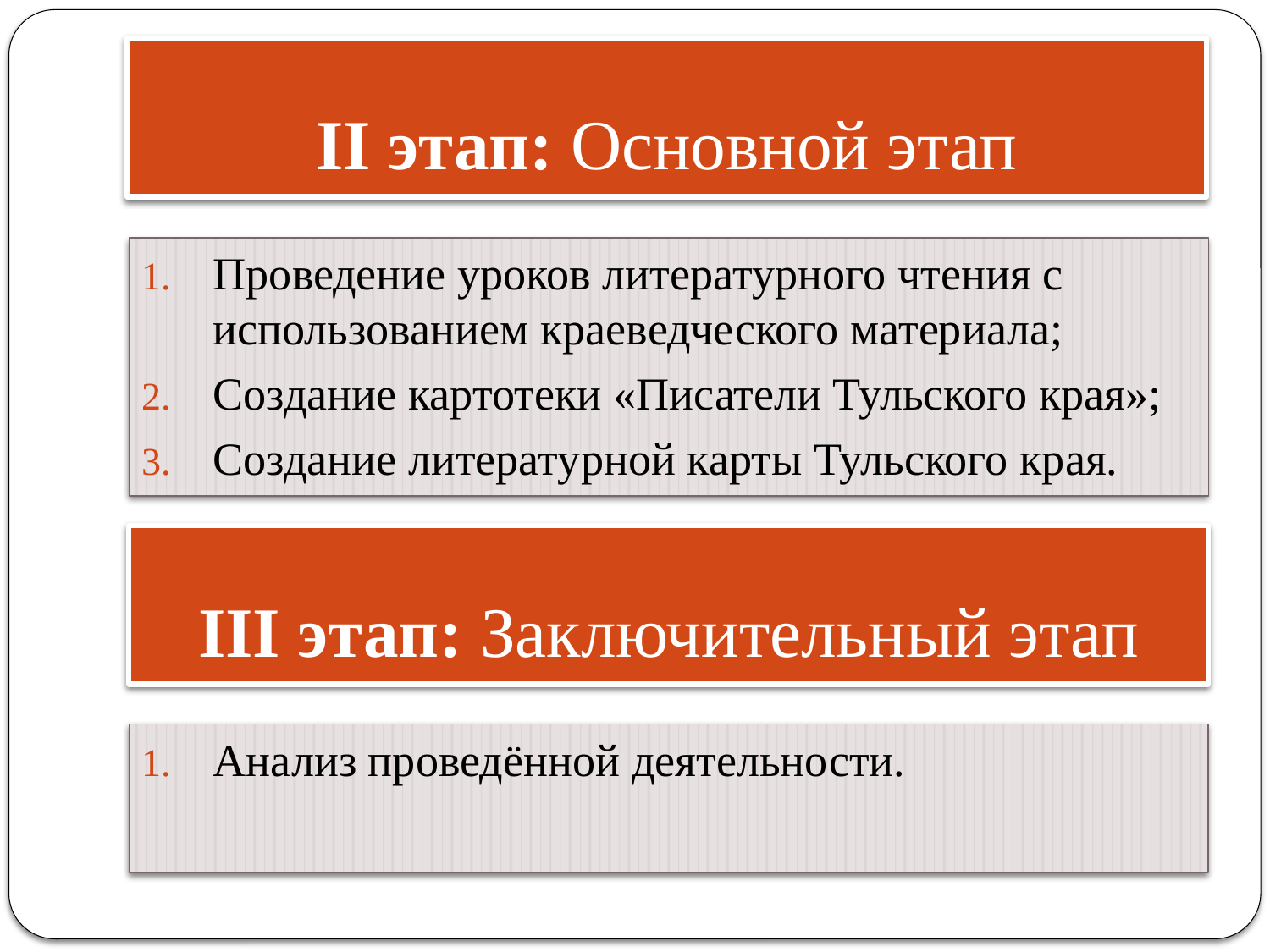

# II этап: Основной этап
Проведение уроков литературного чтения с использованием краеведческого материала;
Создание картотеки «Писатели Тульского края»;
Создание литературной карты Тульского края.

III этап: Заключительный этап
Анализ проведённой деятельности.